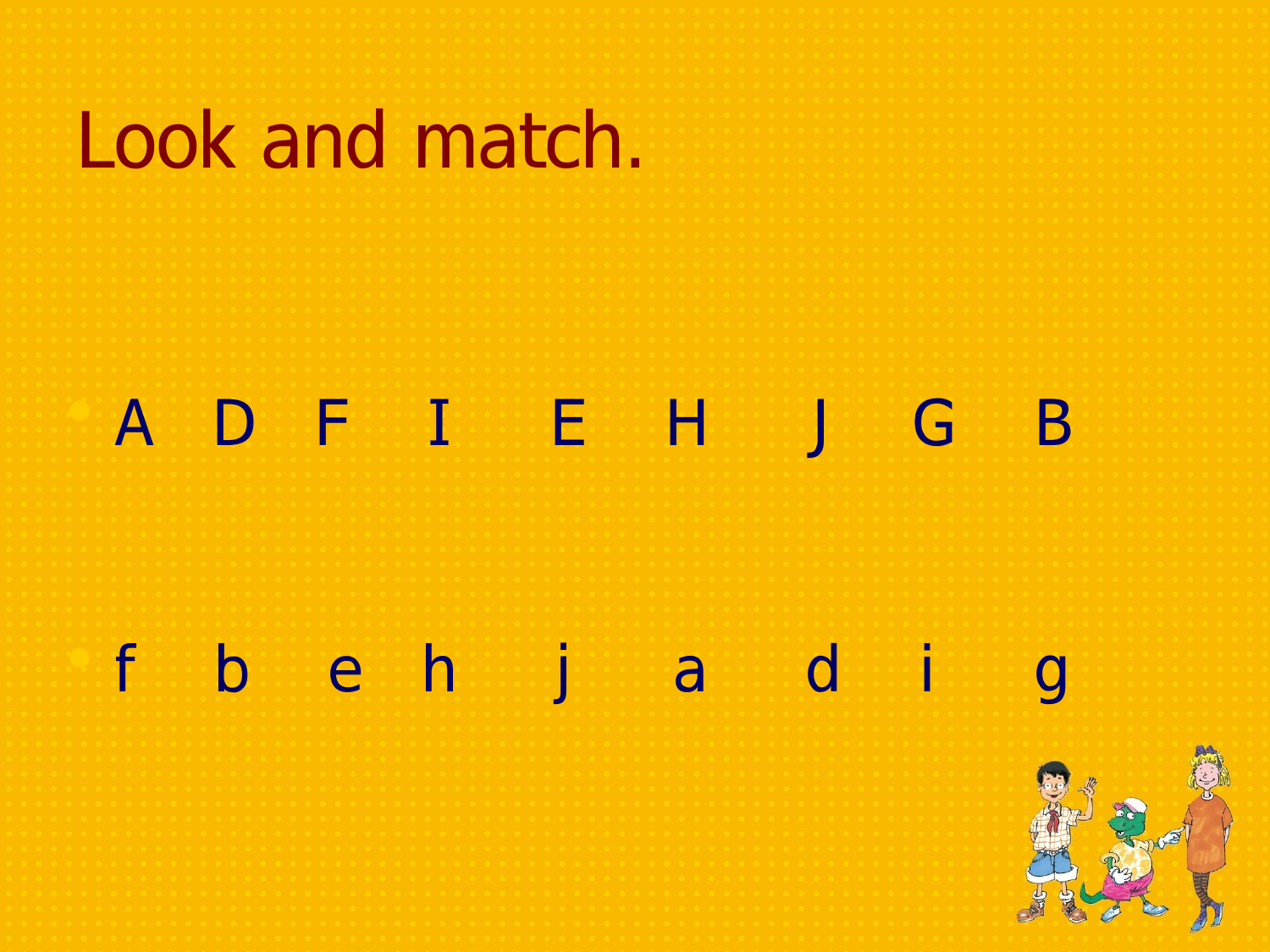

# Look and match.

A   D   F    I     E    H     J    G    B

f    b    e   h     j     a     d    i     g